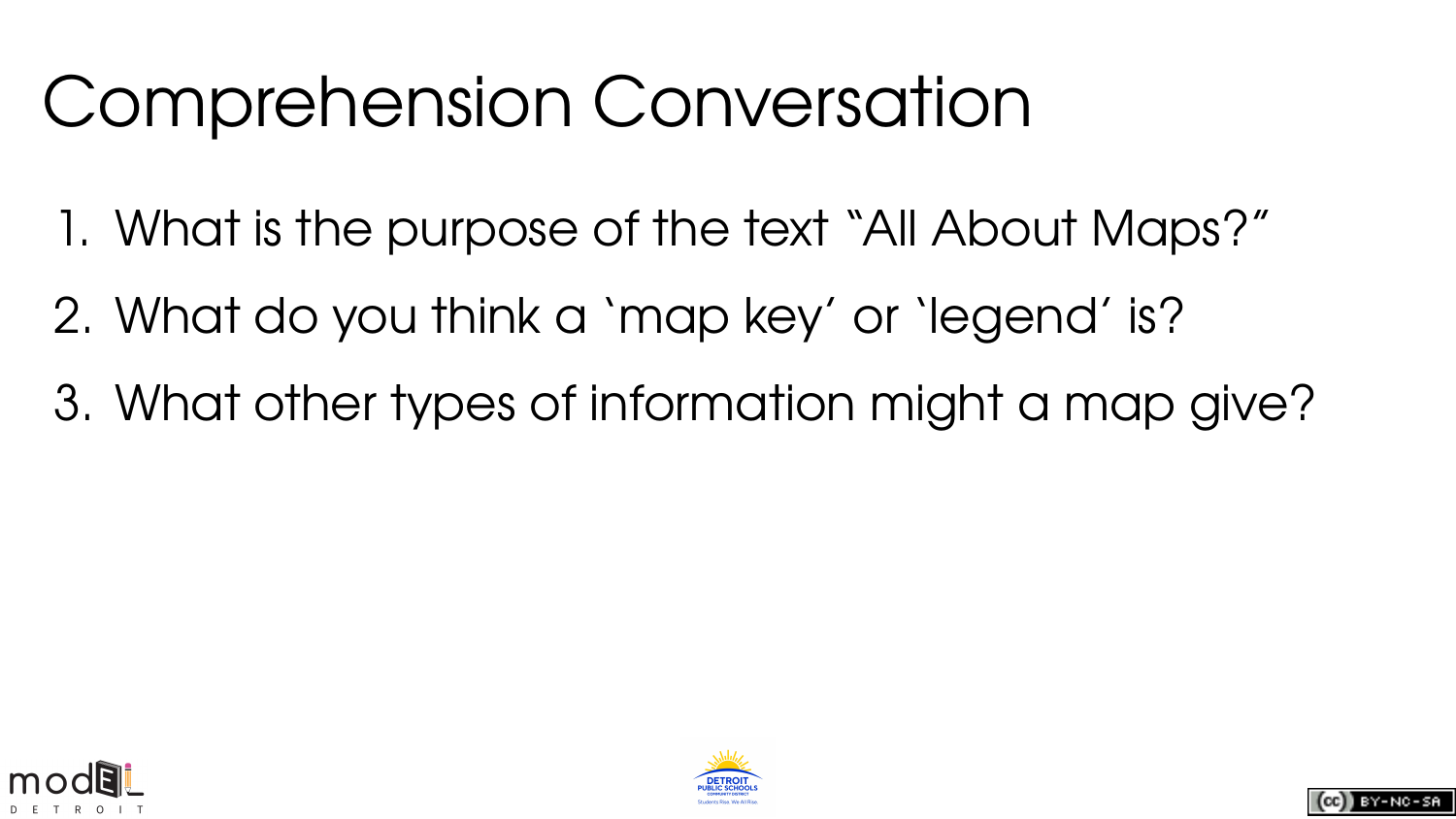

# Comprehension Conversation

What is the purpose of the text “All About Maps?”
What do you think a ‘map key’ or ‘legend’ is?
What other types of information might a map give?